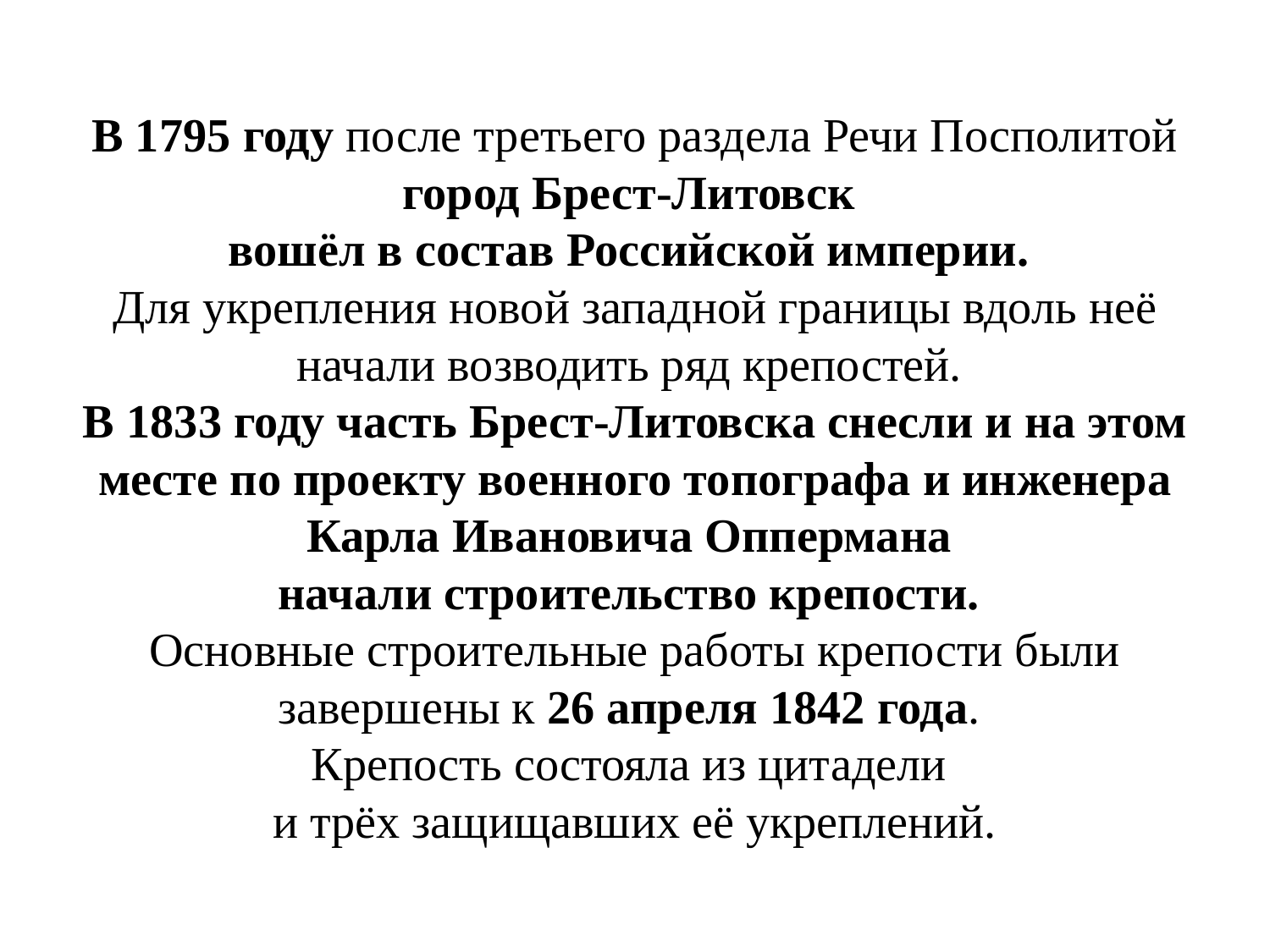

# В 1795 году после третьего раздела Речи Посполитой город Брест-Литовск вошёл в состав Российской империи. Для укрепления новой западной границы вдоль неё начали возводить ряд крепостей. В 1833 году часть Брест-Литовска снесли и на этом месте по проекту военного топографа и инженера Карла Ивановича Оппермана начали строительство крепости. Основные строительные работы крепости были завершены к 26 апреля 1842 года. Крепость состояла из цитадели и трёх защищавших её укреплений.